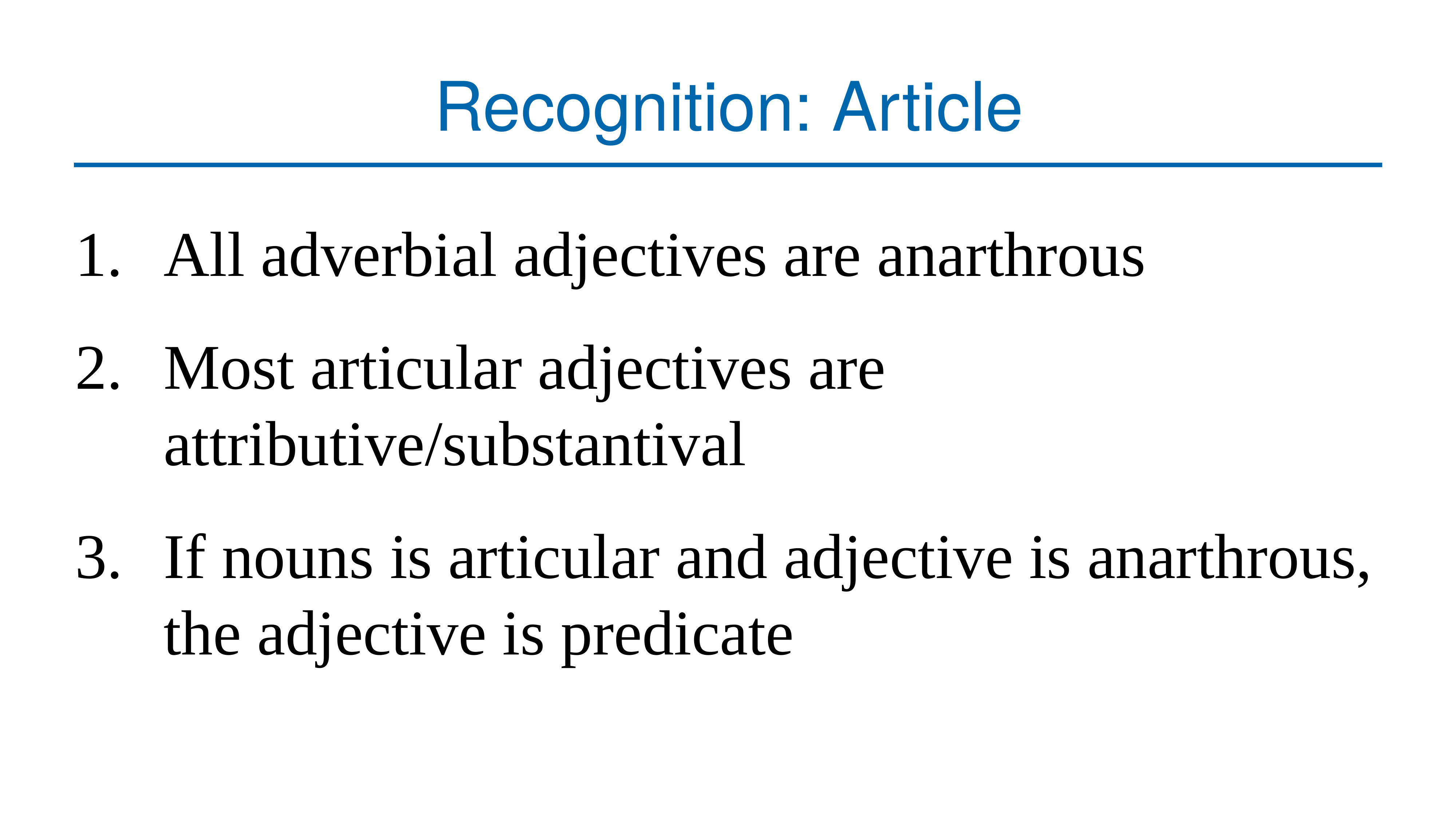

# Recognition: Article
All adverbial adjectives are anarthrous
Most articular adjectives are attributive/substantival
If nouns is articular and adjective is anarthrous, the adjective is predicate